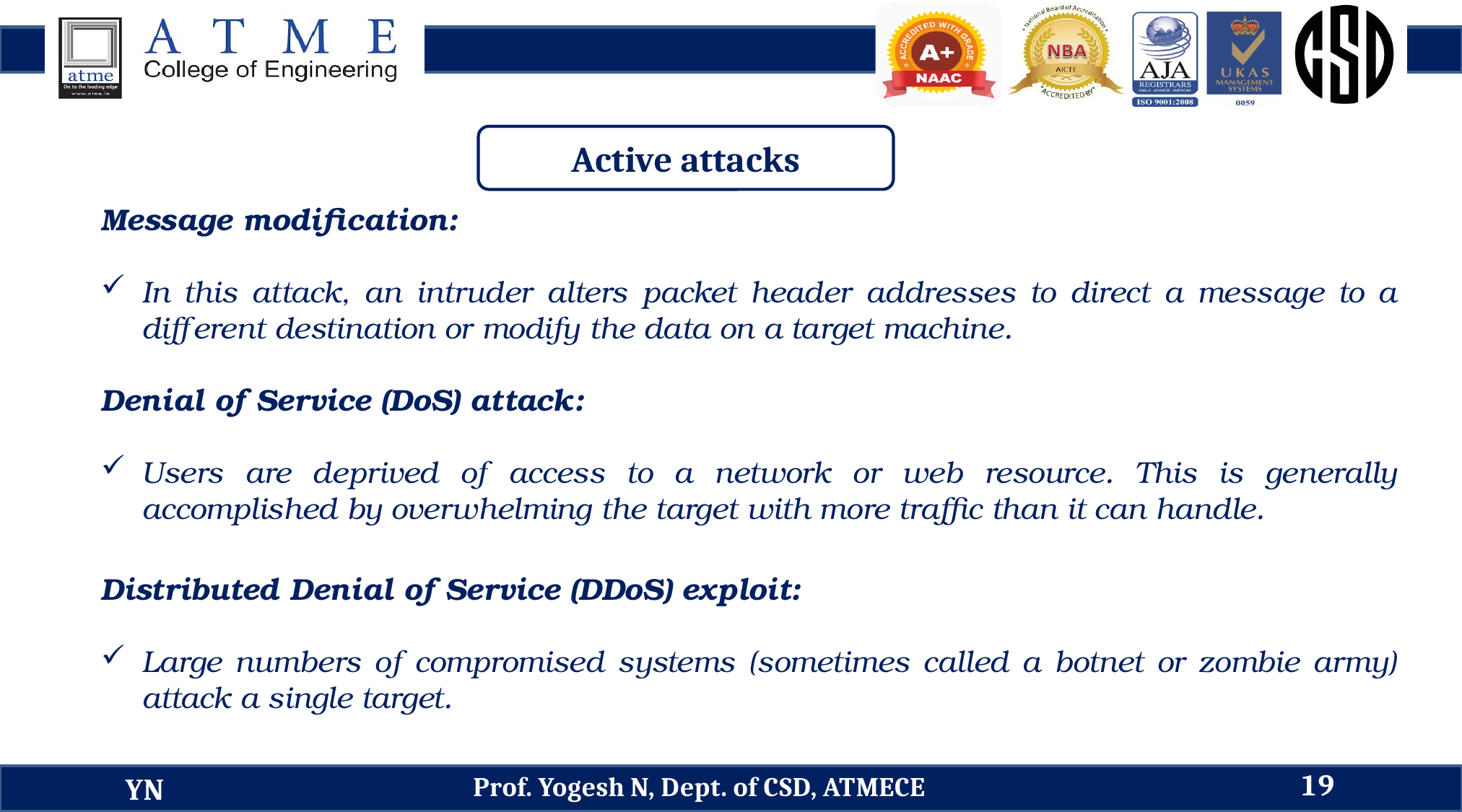

Active attacks
Message modification:

In this attack, an intruder alters packet header addresses to direct a message to a different destination or modify the data on a target machine.
Denial of Service (DoS) attack:

Users are deprived of access to a network or web resource. This is generally accomplished by overwhelming the target with more traffic than it can handle.
Distributed Denial of Service (DDoS) exploit:

Large numbers of compromised systems (sometimes called a botnet or zombie army) attack a single target.
19
Prof. Yogesh N, Dept. of CSD, ATMECE
YN